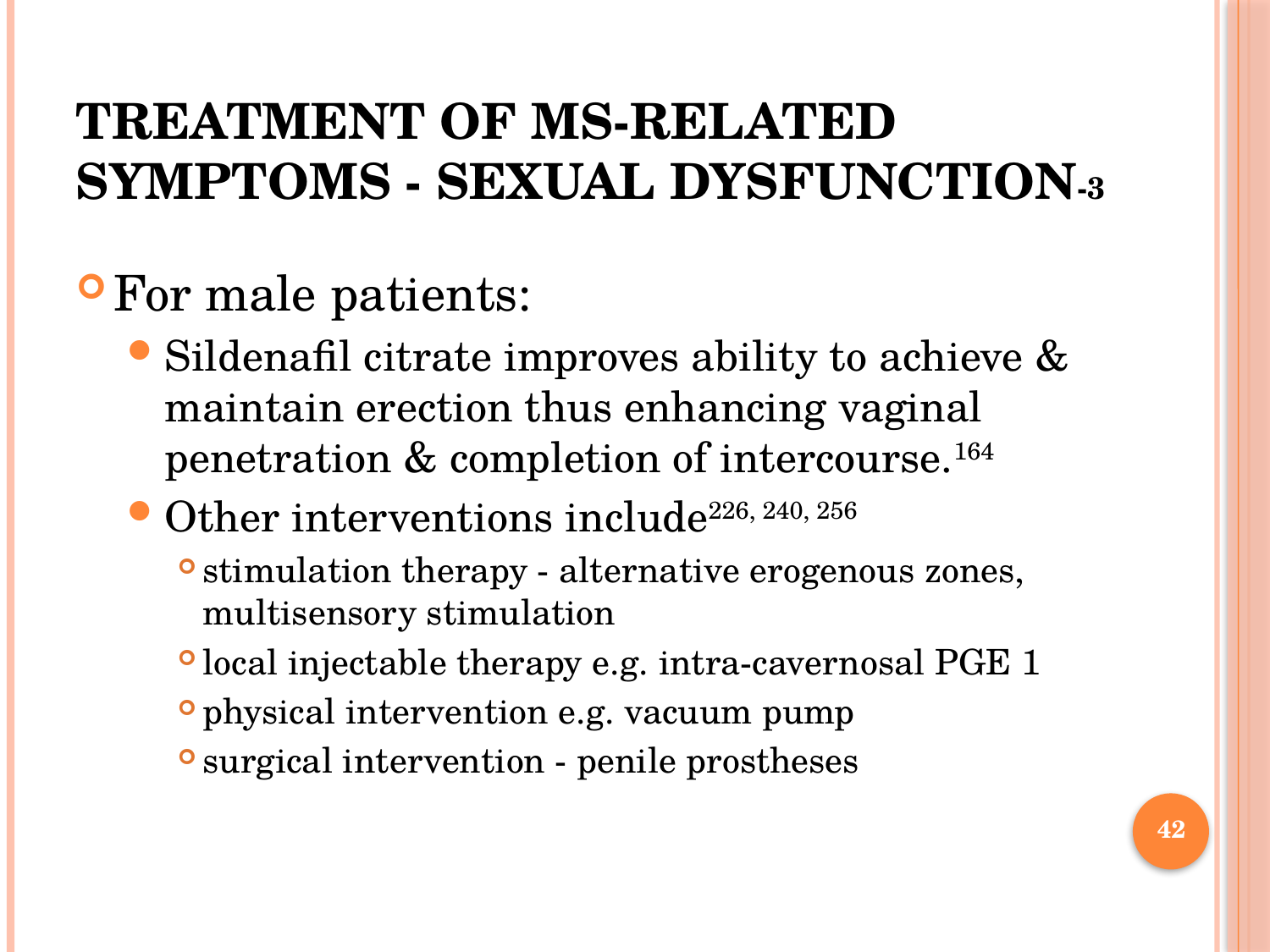

# Treatment of MS-related symptoms - Sexual dysfunction-3
For male patients:
Sildenafil citrate improves ability to achieve & maintain erection thus enhancing vaginal penetration & completion of intercourse.164
Other interventions include226, 240, 256
stimulation therapy - alternative erogenous zones, multisensory stimulation
local injectable therapy e.g. intra-cavernosal PGE 1
physical intervention e.g. vacuum pump
surgical intervention - penile prostheses

42